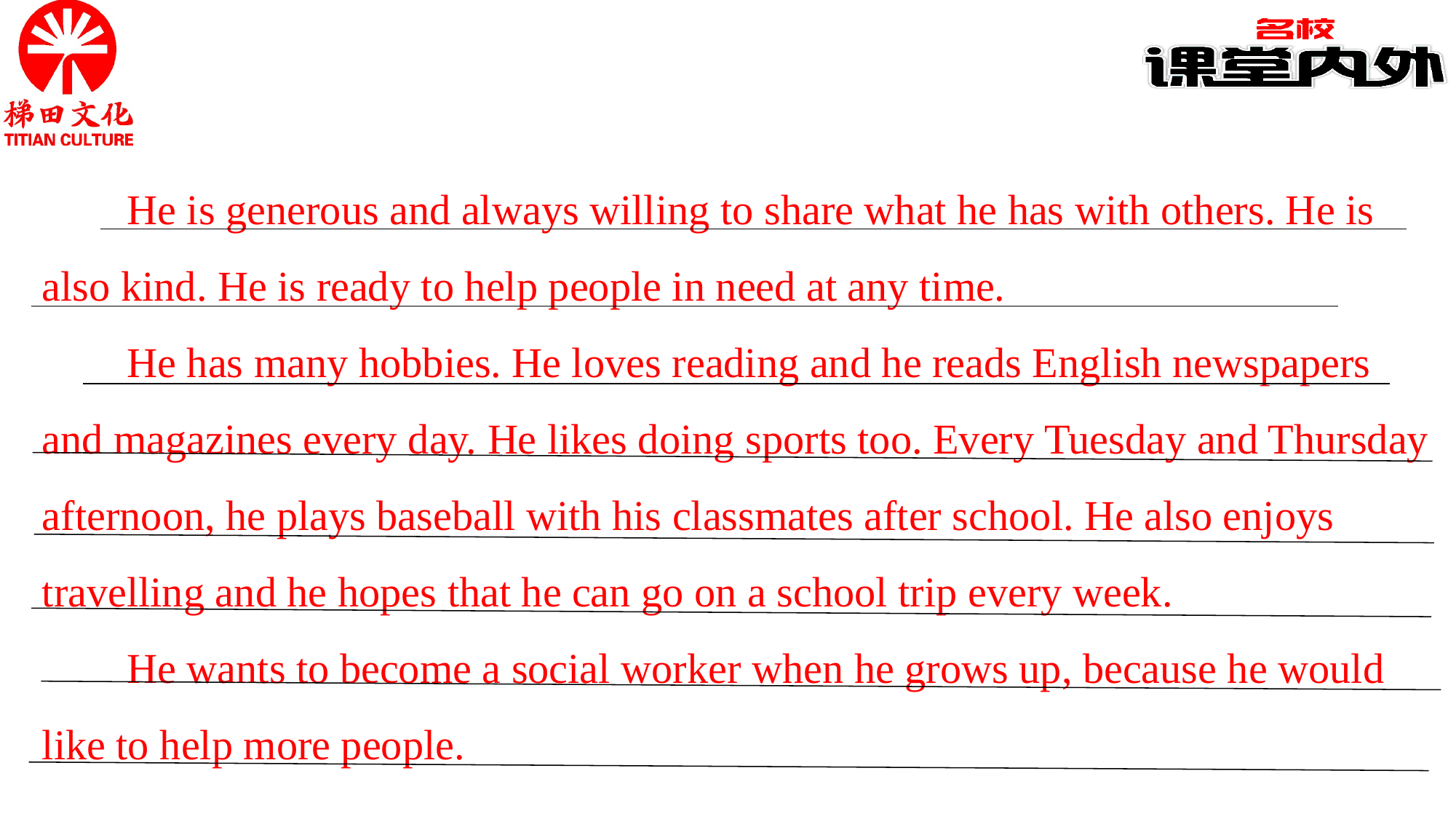

He is generous and always willing to share what he has with others. He is also kind. He is ready to help people in need at any time.
He has many hobbies. He loves reading and he reads English newspapers and magazines every day. He likes doing sports too. Every Tuesday and Thursday afternoon, he plays baseball with his classmates after school. He also enjoys travelling and he hopes that he can go on a school trip every week.
He wants to become a social worker when he grows up, because he would like to help more people.